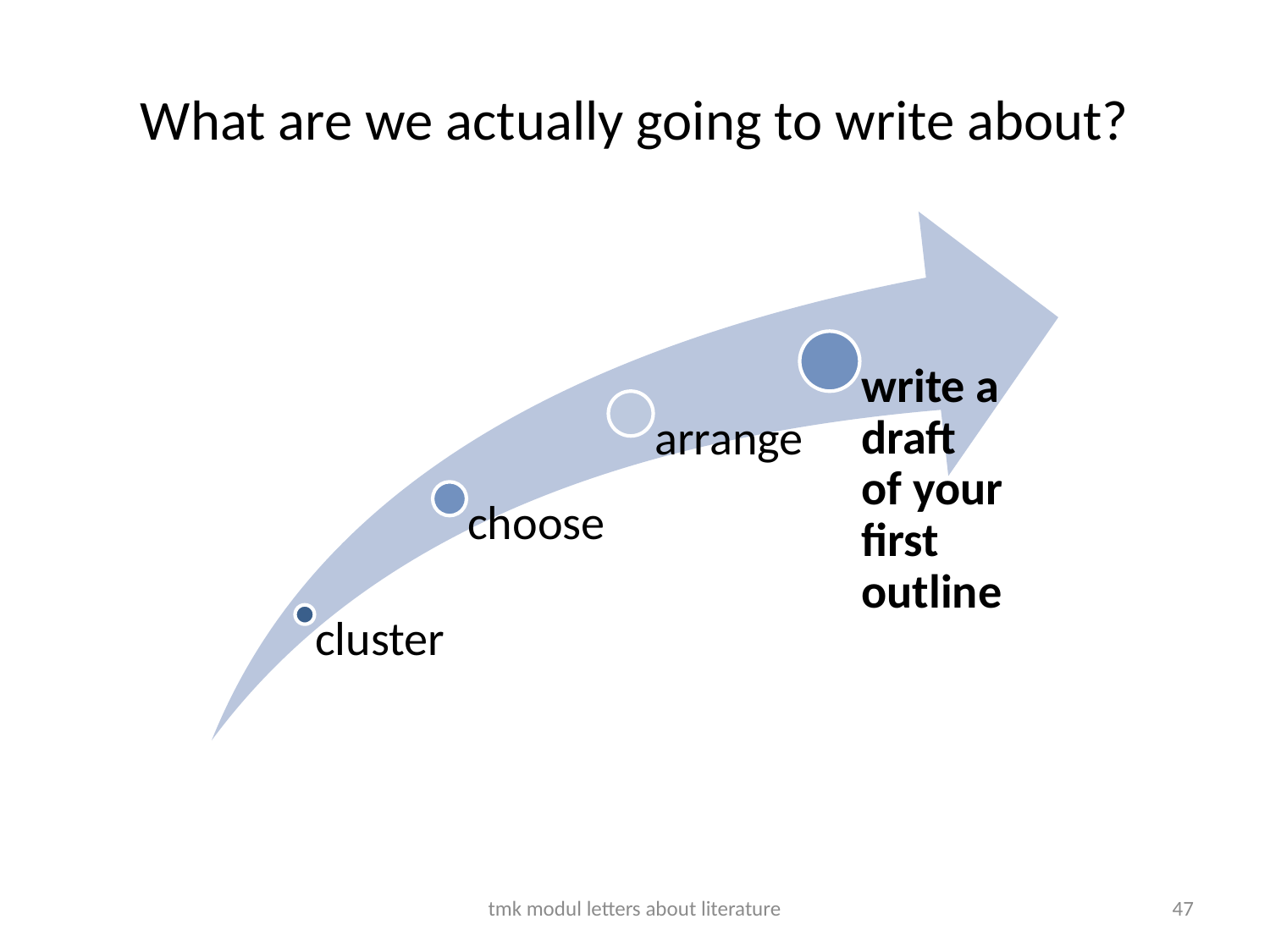

# What are we actually going to write about?
cluster
choose
arrange
write a draft of your first outline

tmk modul letters about literature
47